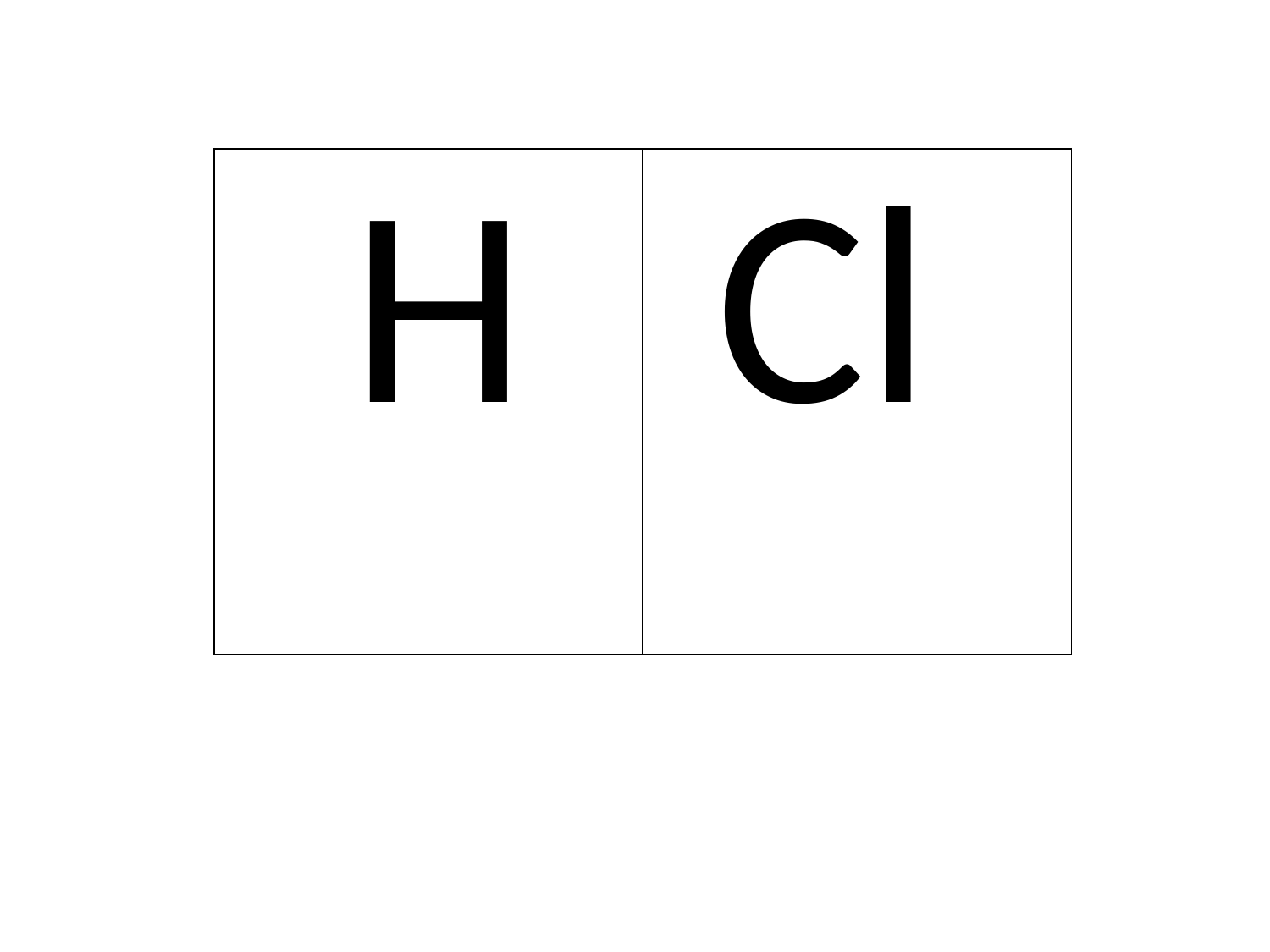

| H | Cl |
| --- | --- |